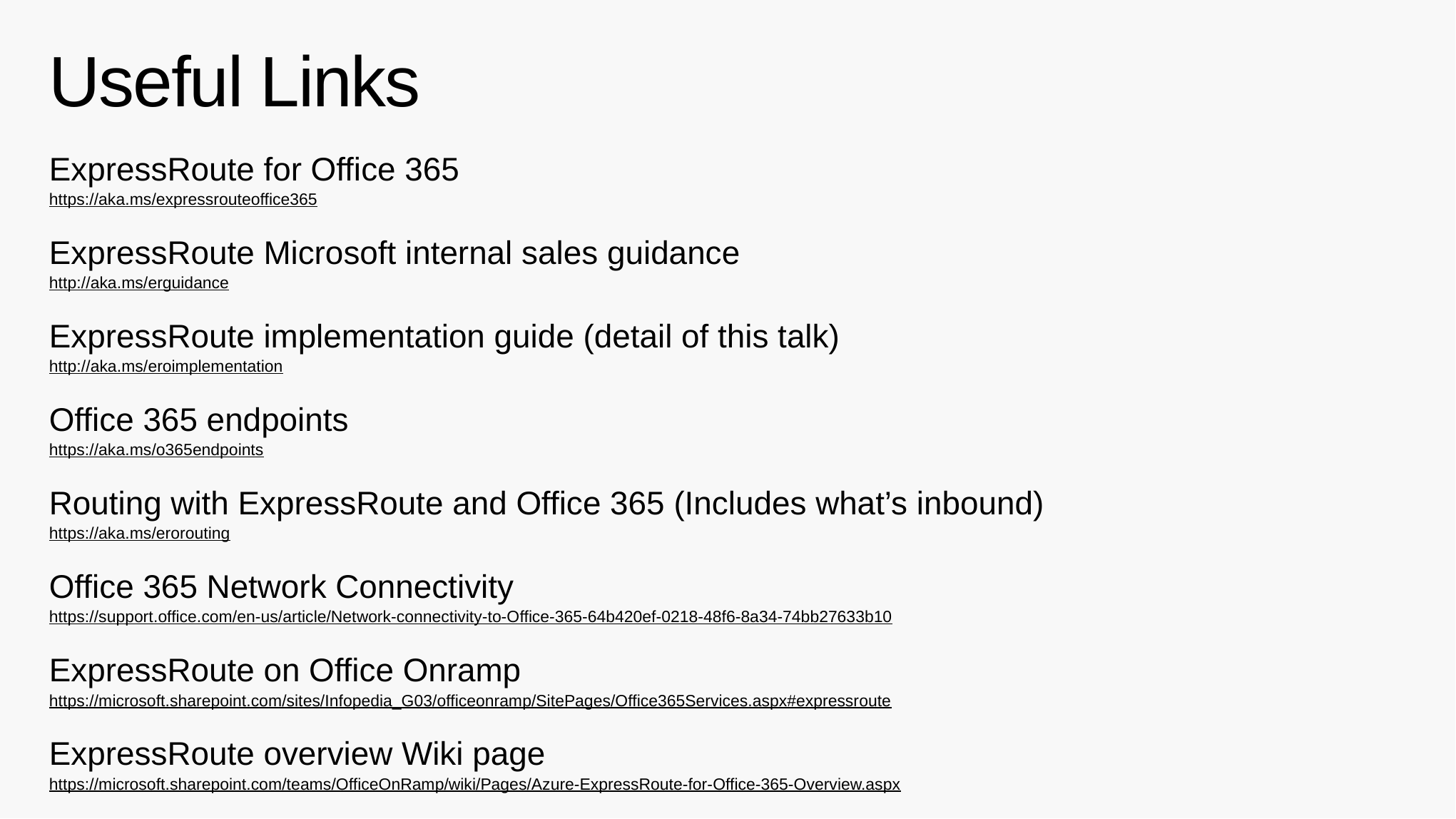

# Useful Links
ExpressRoute for Office 365
https://aka.ms/expressrouteoffice365

ExpressRoute Microsoft internal sales guidance
http://aka.ms/erguidance

ExpressRoute implementation guide (detail of this talk)
http://aka.ms/eroimplementation

Office 365 endpoints
https://aka.ms/o365endpoints

Routing with ExpressRoute and Office 365 (Includes what’s inbound)
https://aka.ms/erorouting

Office 365 Network Connectivity
https://support.office.com/en-us/article/Network-connectivity-to-Office-365-64b420ef-0218-48f6-8a34-74bb27633b10

ExpressRoute on Office Onramp
https://microsoft.sharepoint.com/sites/Infopedia_G03/officeonramp/SitePages/Office365Services.aspx#expressroute

ExpressRoute overview Wiki page
https://microsoft.sharepoint.com/teams/OfficeOnRamp/wiki/Pages/Azure-ExpressRoute-for-Office-365-Overview.aspx